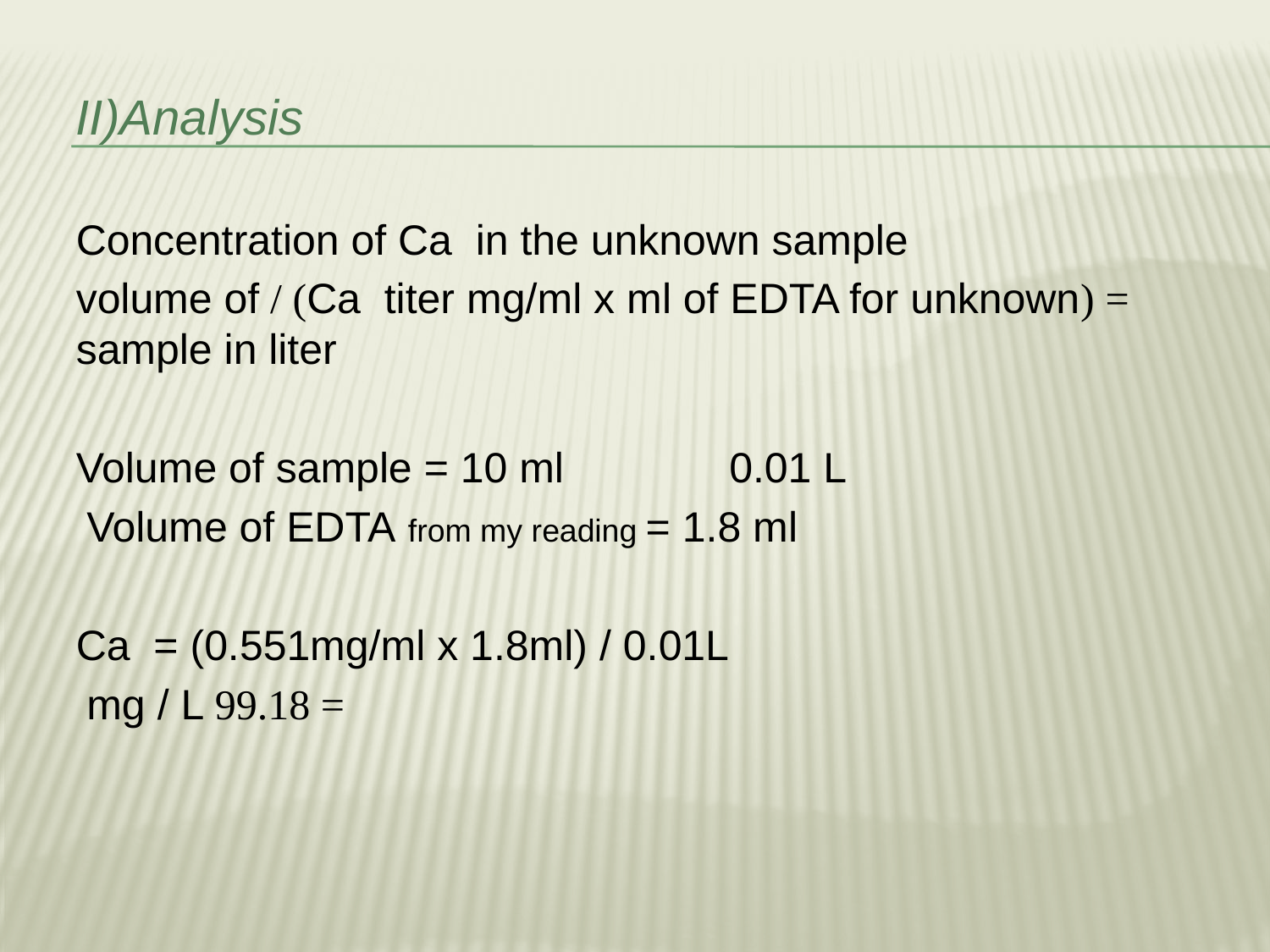

#
II)Analysis

Concentration of Ca  in the unknown sample
  = (Ca  titer mg/ml x ml of EDTA for unknown) / volume of sample in liter

Volume of sample = 10 ml              0.01 L
Volume of EDTA from my reading = 1.8 ml

Ca  = (0.551mg/ml x 1.8ml) / 0.01L
       = 99.18 mg / L